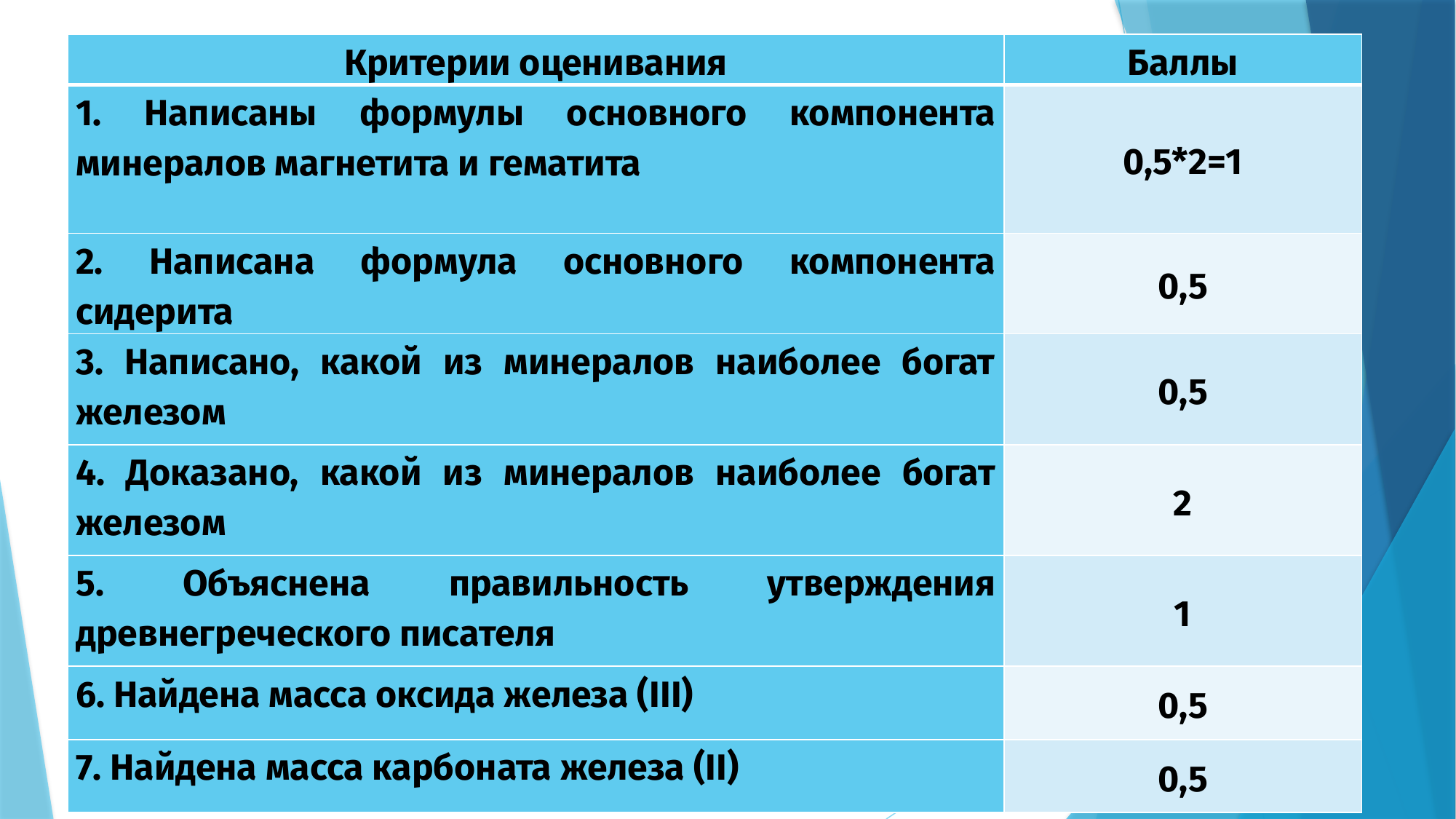

| Критерии оценивания | Баллы |
| --- | --- |
| 1. Написаны формулы основного компонента минералов магнетита и гематита | 0,5\*2=1 |
| 2. Написана формула основного компонента сидерита | 0,5 |
| 3. Написано, какой из минералов наиболее богат железом | 0,5 |
| 4. Доказано, какой из минералов наиболее богат железом | 2 |
| 5. Объяснена правильность утверждения древнегреческого писателя | 1 |
| 6. Найдена масса оксида железа (III) | 0,5 |
| 7. Найдена масса карбоната железа (II) | 0,5 |